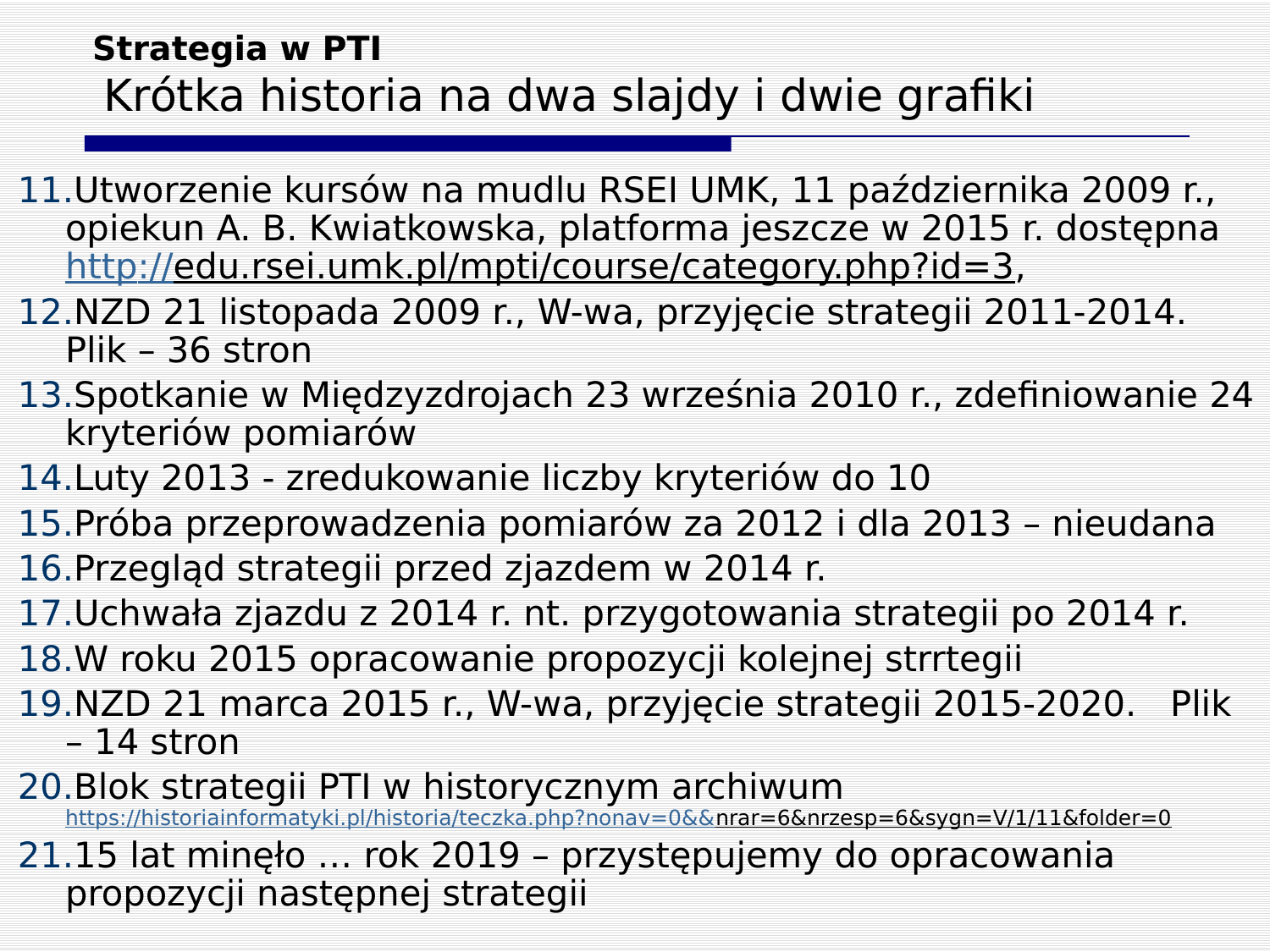

# Strategia w PTI Krótka historia na dwa slajdy i dwie grafiki
Utworzenie kursów na mudlu RSEI UMK, 11 października 2009 r., opiekun A. B. Kwiatkowska, platforma jeszcze w 2015 r. dostępna http://edu.rsei.umk.pl/mpti/course/category.php?id=3,
NZD 21 listopada 2009 r., W-wa, przyjęcie strategii 2011-2014.   Plik – 36 stron
Spotkanie w Międzyzdrojach 23 września 2010 r., zdefiniowanie 24 kryteriów pomiarów
Luty 2013 - zredukowanie liczby kryteriów do 10
Próba przeprowadzenia pomiarów za 2012 i dla 2013 – nieudana
Przegląd strategii przed zjazdem w 2014 r.
Uchwała zjazdu z 2014 r. nt. przygotowania strategii po 2014 r.
W roku 2015 opracowanie propozycji kolejnej strrtegii
NZD 21 marca 2015 r., W-wa, przyjęcie strategii 2015-2020.   Plik – 14 stron
Blok strategii PTI w historycznym archiwum
https://historiainformatyki.pl/historia/teczka.php?nonav=0&&nrar=6&nrzesp=6&sygn=V/1/11&folder=0
15 lat minęło … rok 2019 – przystępujemy do opracowania propozycji następnej strategii